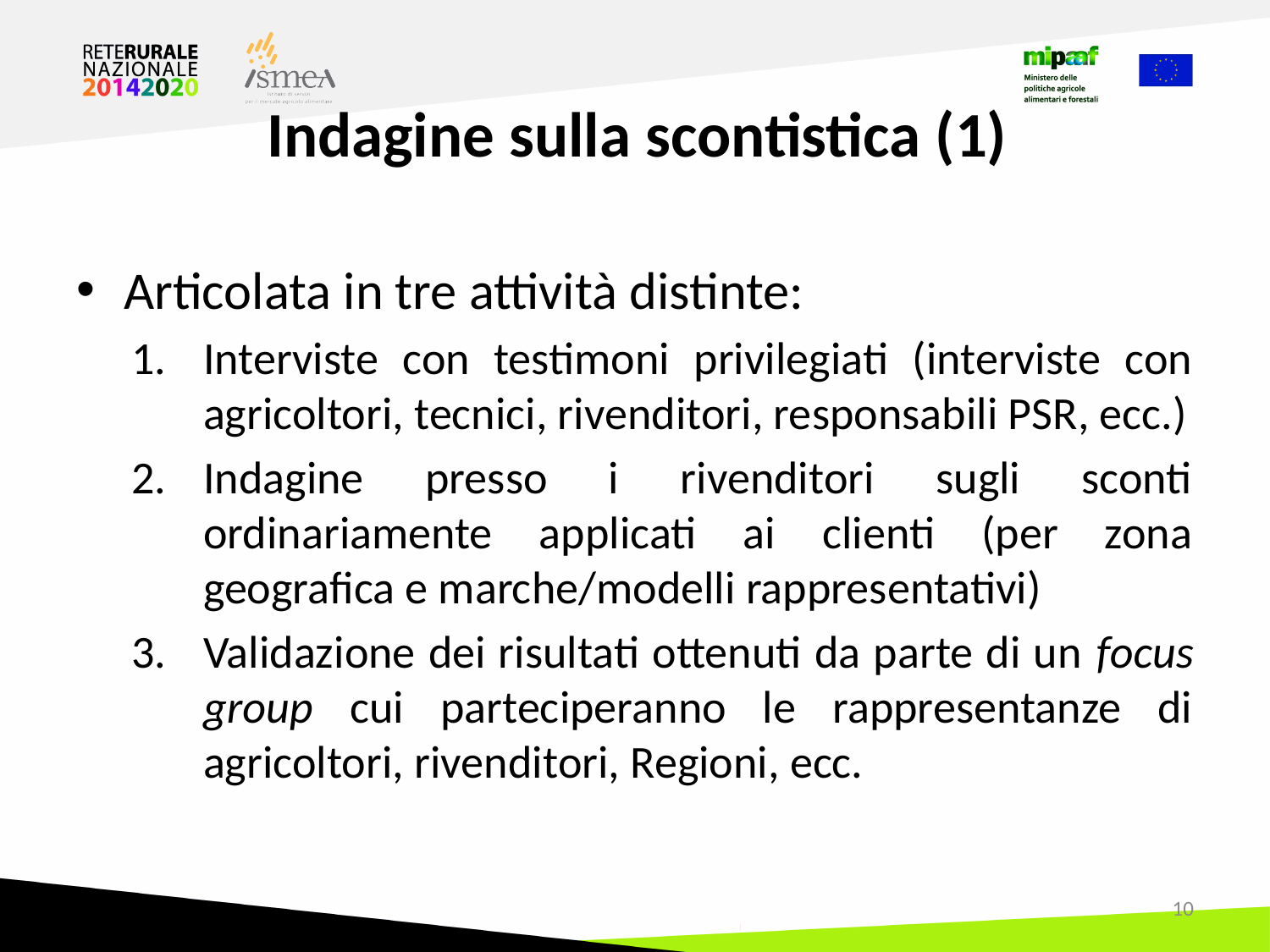

# Indagine sulla scontistica (1)

Articolata in tre attività distinte:
Interviste con testimoni privilegiati (interviste con agricoltori, tecnici, rivenditori, responsabili PSR, ecc.)
Indagine presso i rivenditori sugli sconti ordinariamente applicati ai clienti (per zona geografica e marche/modelli rappresentativi)
Validazione dei risultati ottenuti da parte di un focus group cui parteciperanno le rappresentanze di agricoltori, rivenditori, Regioni, ecc.

10